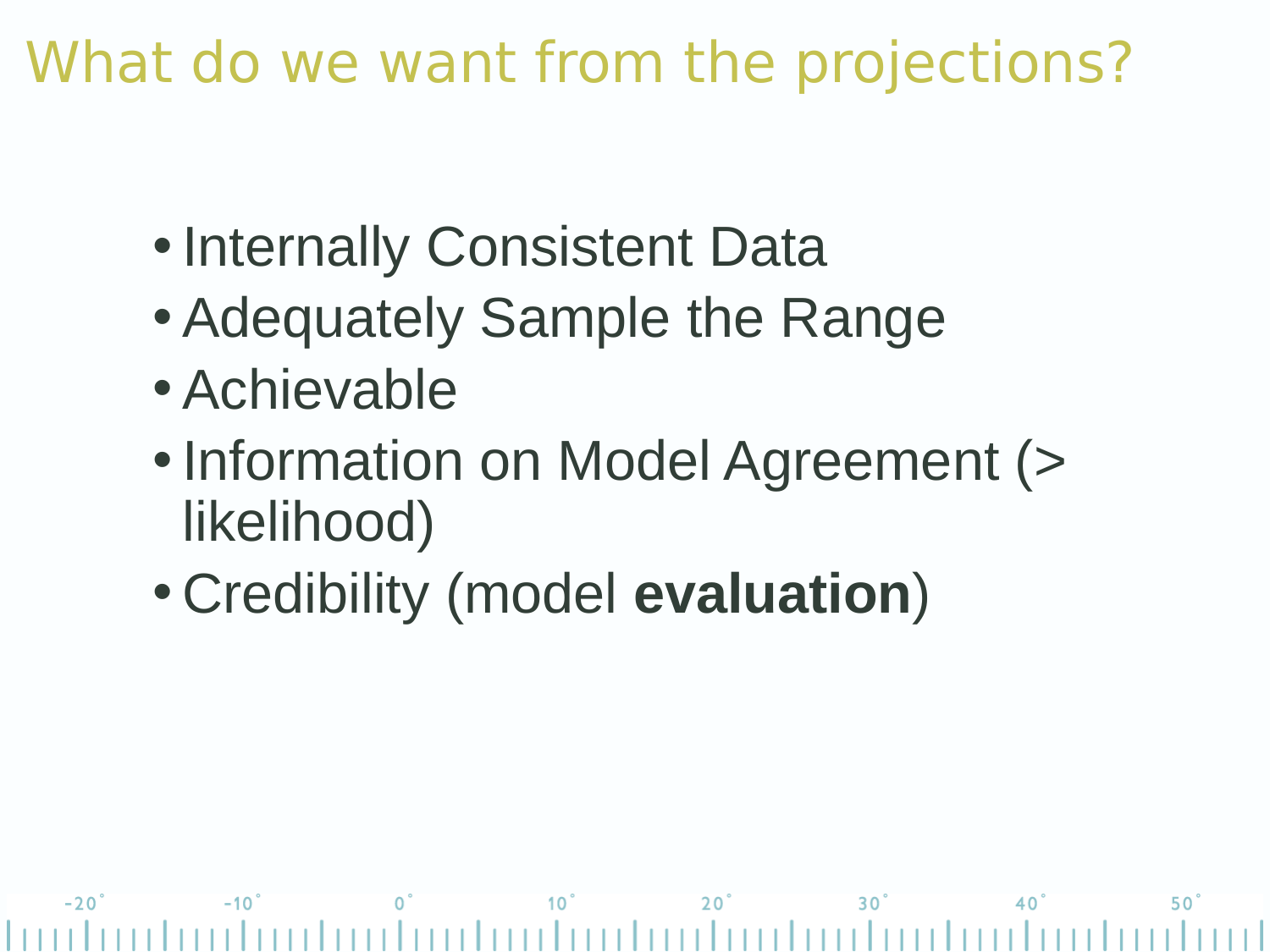

What do we want from the projections?
Internally Consistent Data
Adequately Sample the Range
Achievable
Information on Model Agreement (> likelihood)
Credibility (model evaluation)